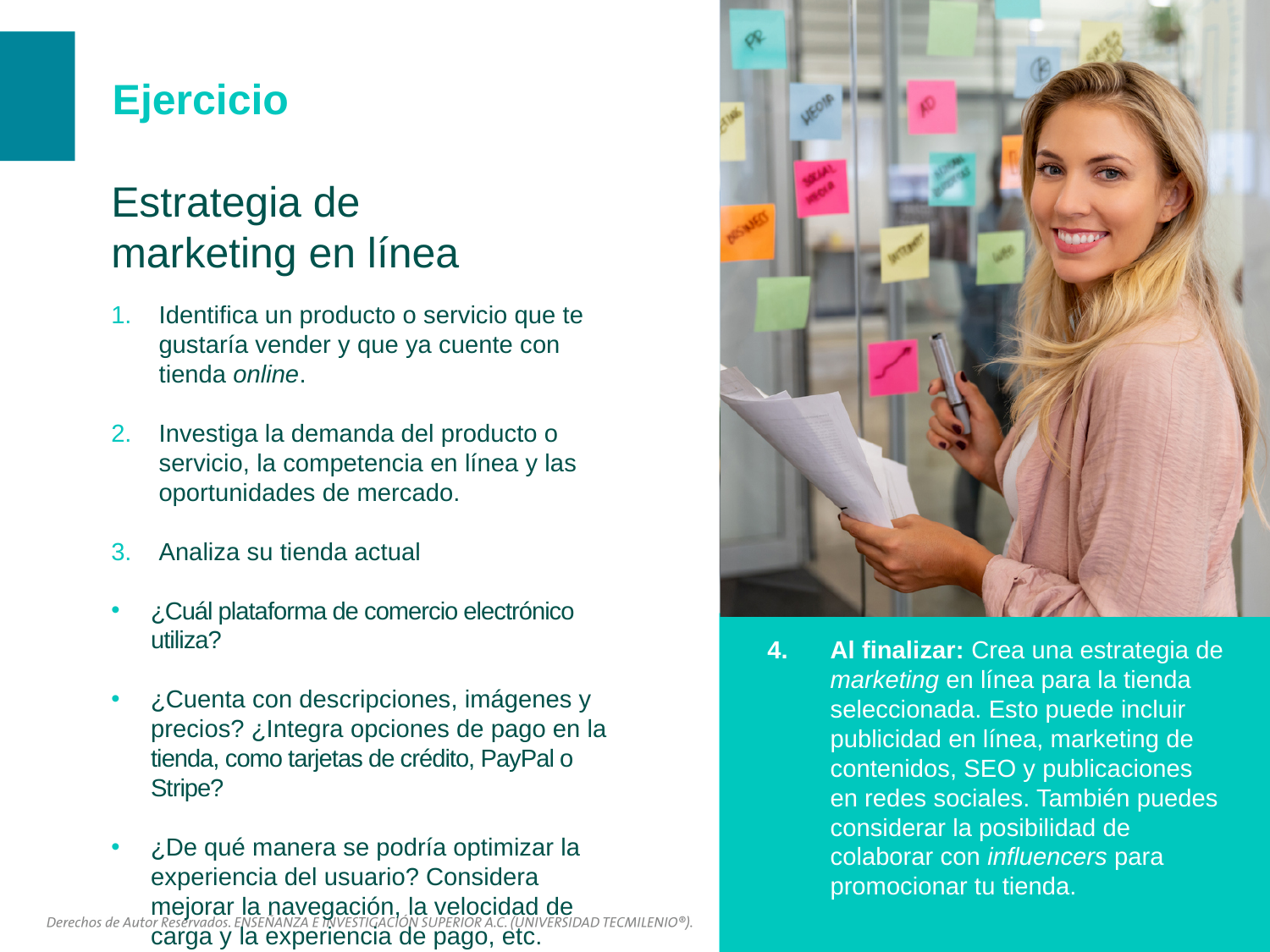

Estrategia de marketing en línea
Identifica un producto o servicio que te gustaría vender y que ya cuente con tienda online.

Investiga la demanda del producto o servicio, la competencia en línea y las oportunidades de mercado.

Analiza su tienda actual

¿Cuál plataforma de comercio electrónico utiliza?

¿Cuenta con descripciones, imágenes y precios? ¿Integra opciones de pago en la tienda, como tarjetas de crédito, PayPal o Stripe?

¿De qué manera se podría optimizar la experiencia del usuario? Considera mejorar la navegación, la velocidad de carga y la experiencia de pago, etc.

4.	Al finalizar: Crea una estrategia de marketing en línea para la tienda seleccionada. Esto puede incluir publicidad en línea, marketing de contenidos, SEO y publicaciones en redes sociales. También puedes considerar la posibilidad de colaborar con influencers para promocionar tu tienda.